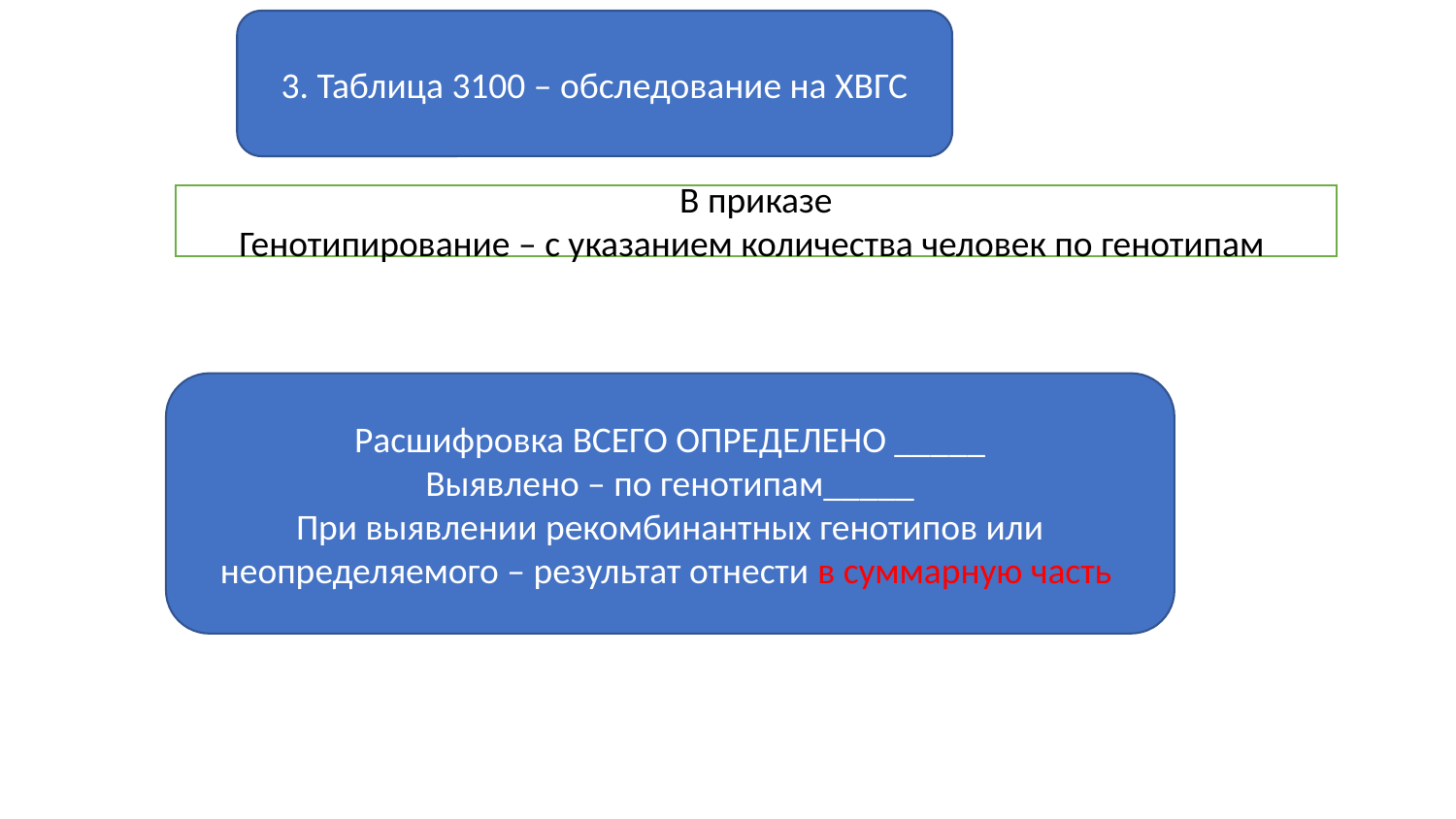

3. Таблица 3100 – обследование на ХВГС
В приказе
Генотипирование – с указанием количества человек по генотипам
Расшифровка ВСЕГО ОПРЕДЕЛЕНО _____
Выявлено – по генотипам_____
При выявлении рекомбинантных генотипов или неопределяемого – результат отнести в суммарную часть